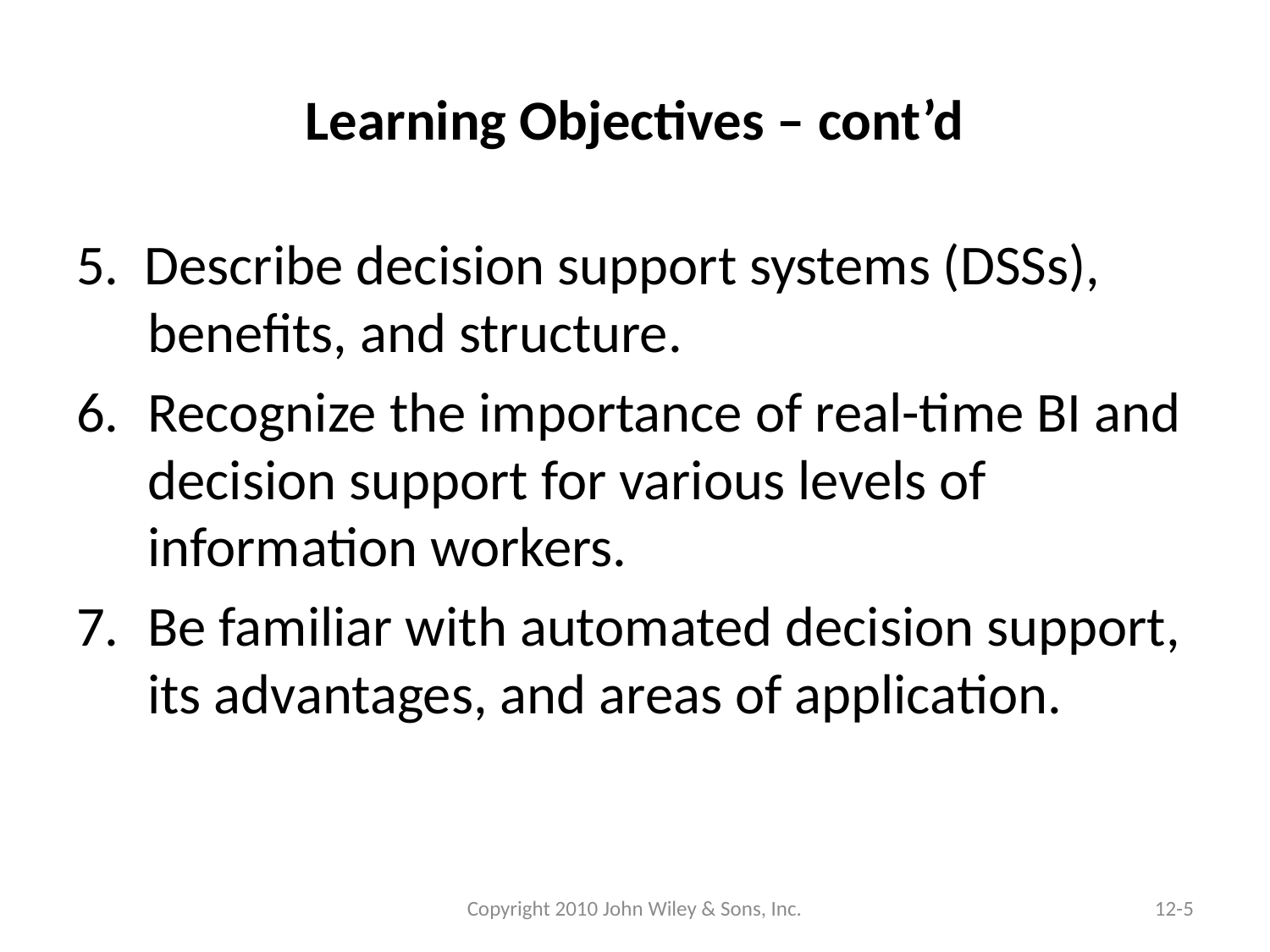

# Learning Objectives – cont’d
5.  Describe decision support systems (DSSs), benefits, and structure.
Recognize the importance of real-time BI and decision support for various levels of information workers.
Be familiar with automated decision support, its advantages, and areas of application.
Copyright 2010 John Wiley & Sons, Inc.
12-5